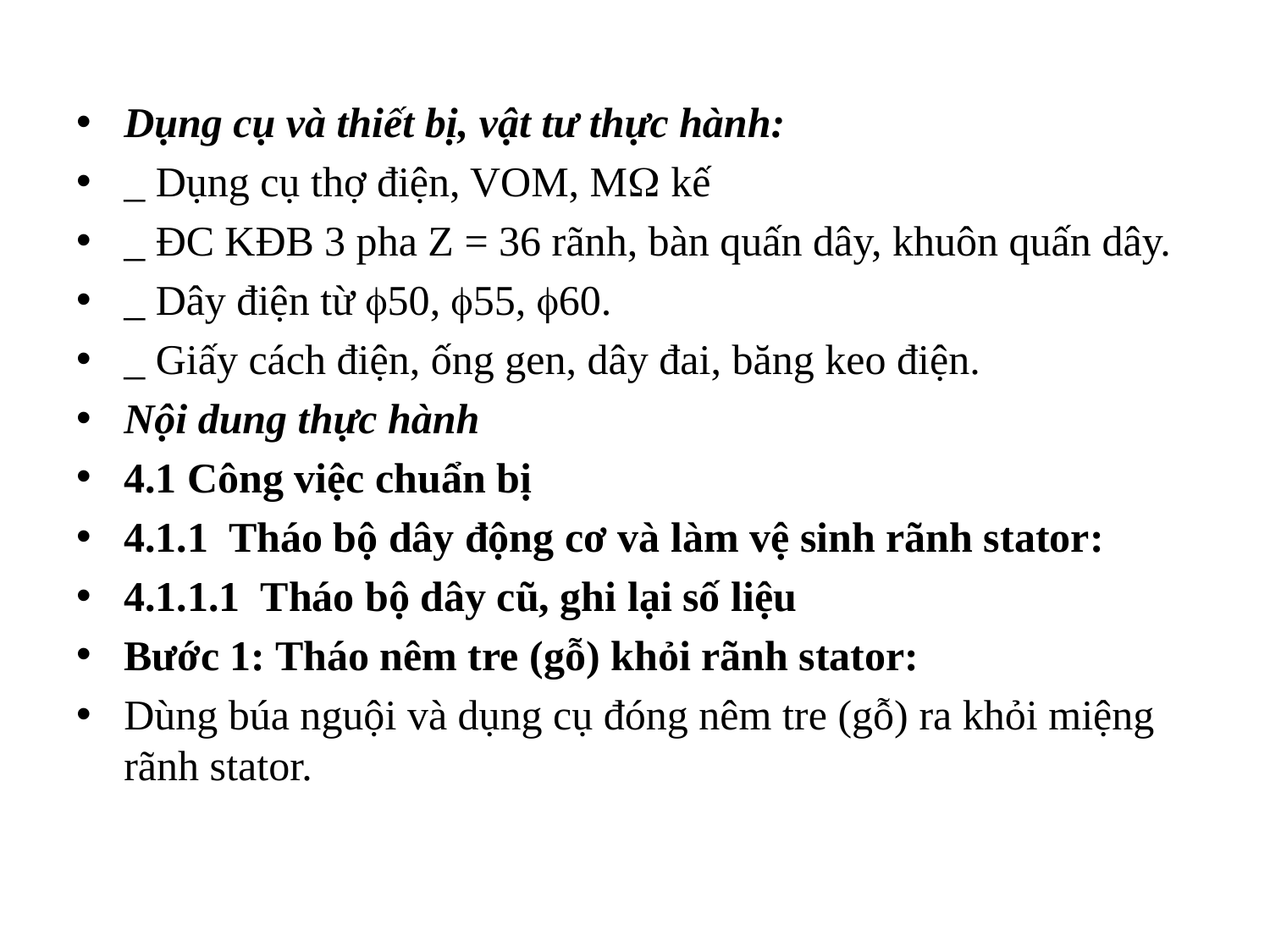

Dụng cụ và thiết bị, vật tư thực hành:
_ Dụng cụ thợ điện, VOM, MΩ kế
_ ĐC KĐB 3 pha Z = 36 rãnh, bàn quấn dây, khuôn quấn dây.
_ Dây điện từ φ50, φ55, φ60.
_ Giấy cách điện, ống gen, dây đai, băng keo điện.
Nội dung thực hành
4.1 Công việc chuẩn bị
4.1.1  Tháo bộ dây động cơ và làm vệ sinh rãnh stator:
4.1.1.1  Tháo bộ dây cũ, ghi lại số liệu
Bước 1: Tháo nêm tre (gỗ) khỏi rãnh stator:
Dùng búa nguội và dụng cụ đóng nêm tre (gỗ) ra khỏi miệng rãnh stator.